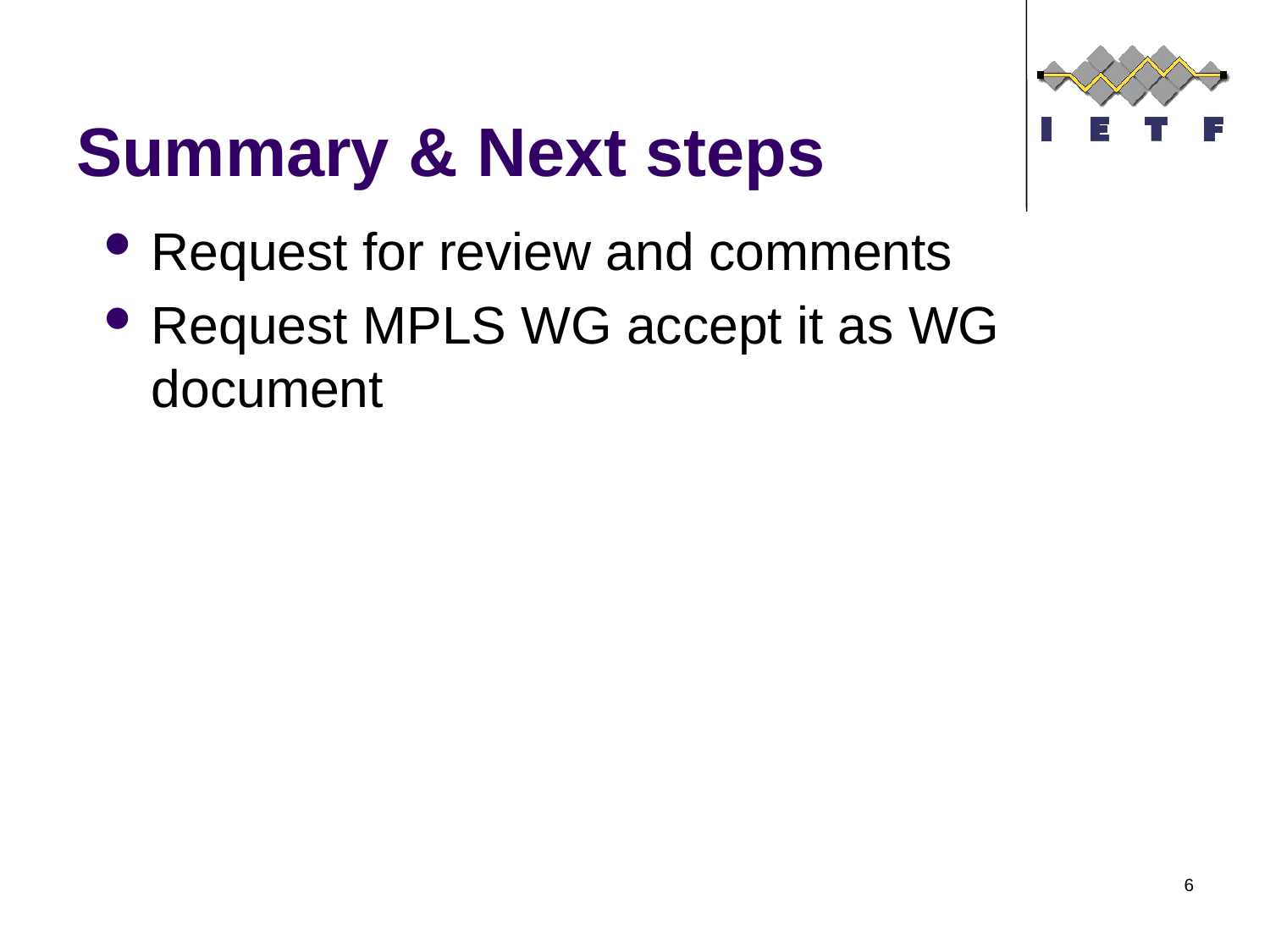

# Summary & Next steps
Request for review and comments
Request MPLS WG accept it as WG document

6